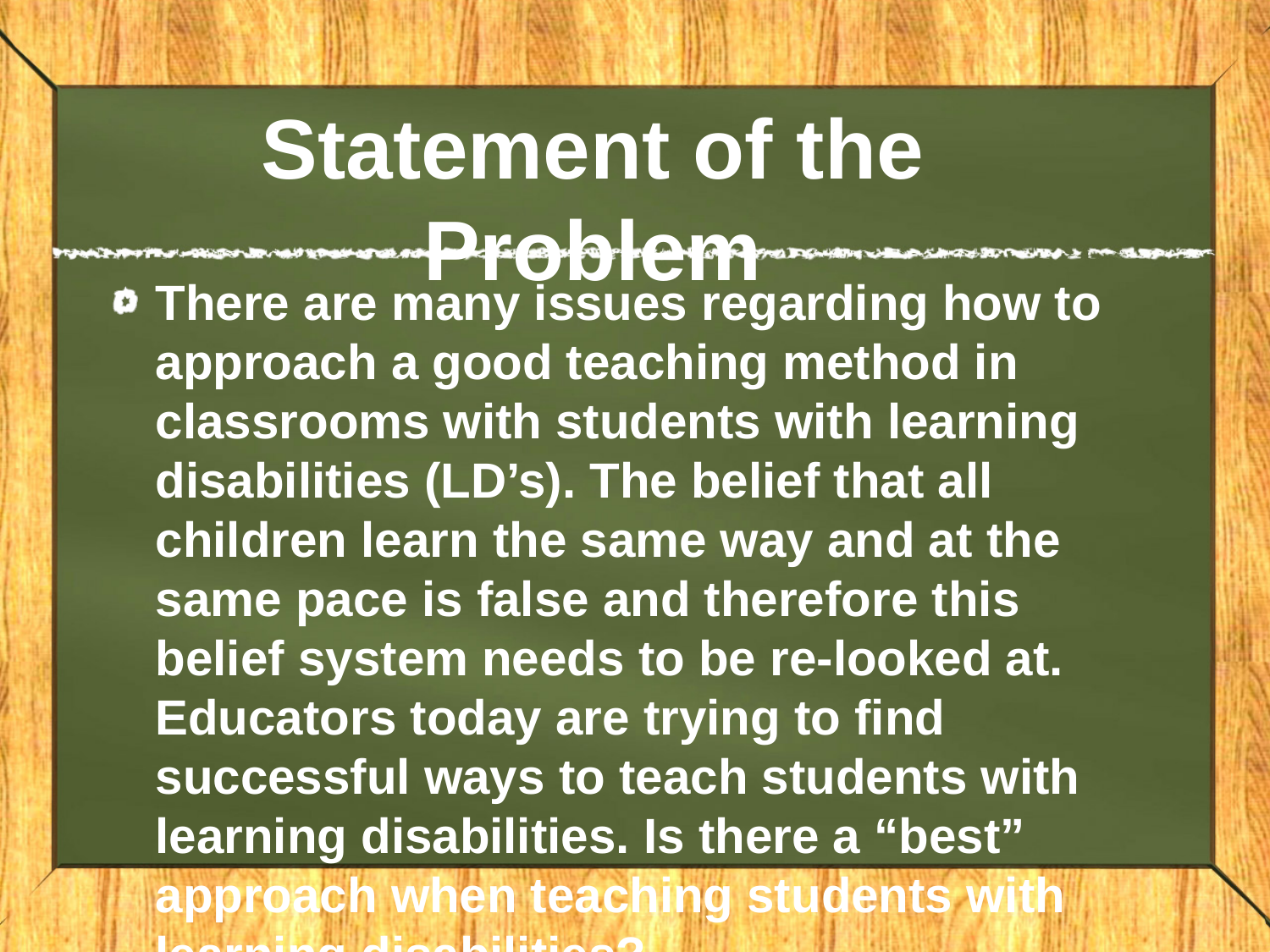

# Statement of the Problem
There are many issues regarding how to approach a good teaching method in classrooms with students with learning disabilities (LD’s). The belief that all children learn the same way and at the same pace is false and therefore this belief system needs to be re-looked at. Educators today are trying to find successful ways to teach students with learning disabilities. Is there a “best” approach when teaching students with learning disabilities?